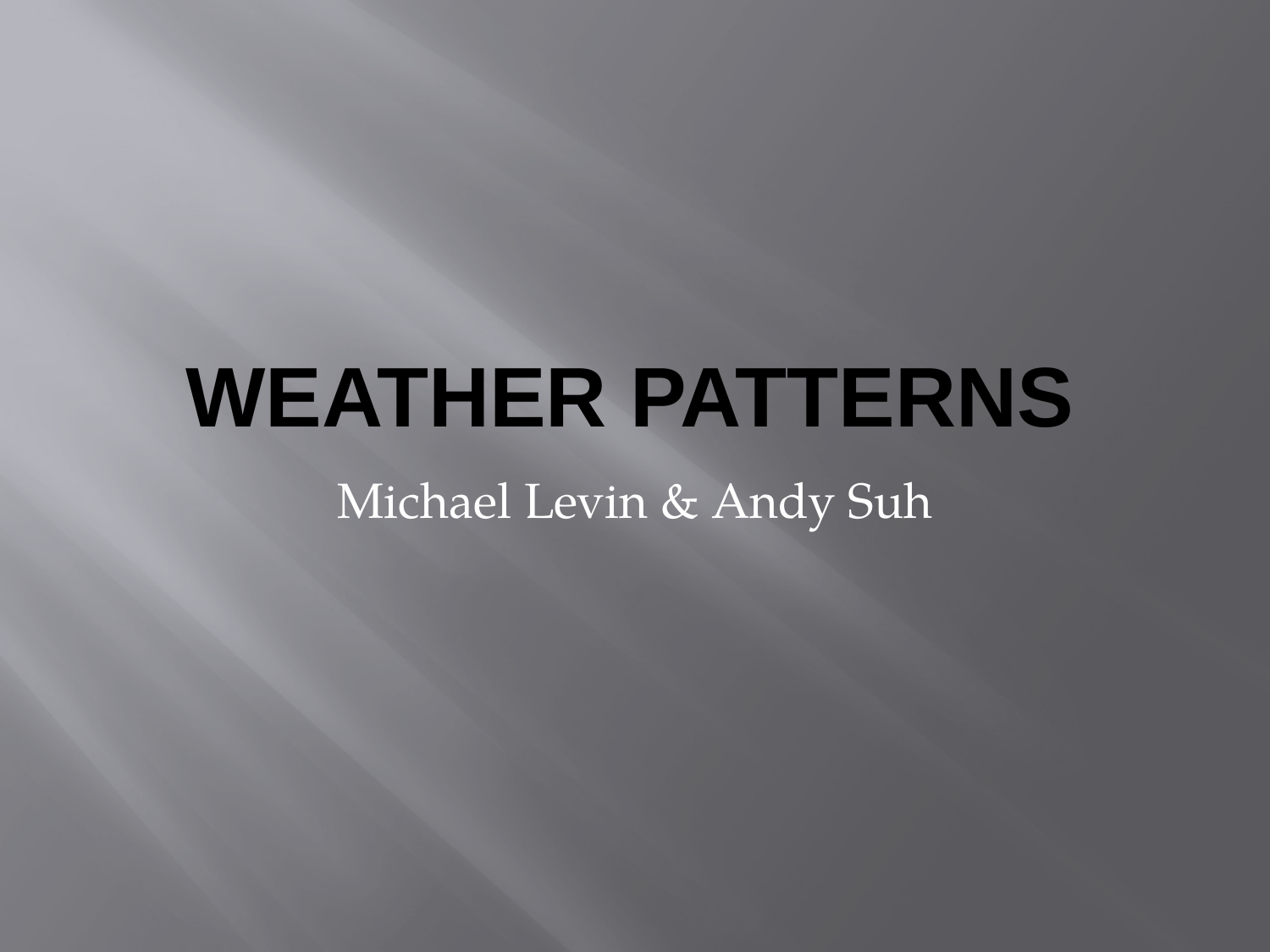

# Weather Patterns
Michael Levin & Andy Suh